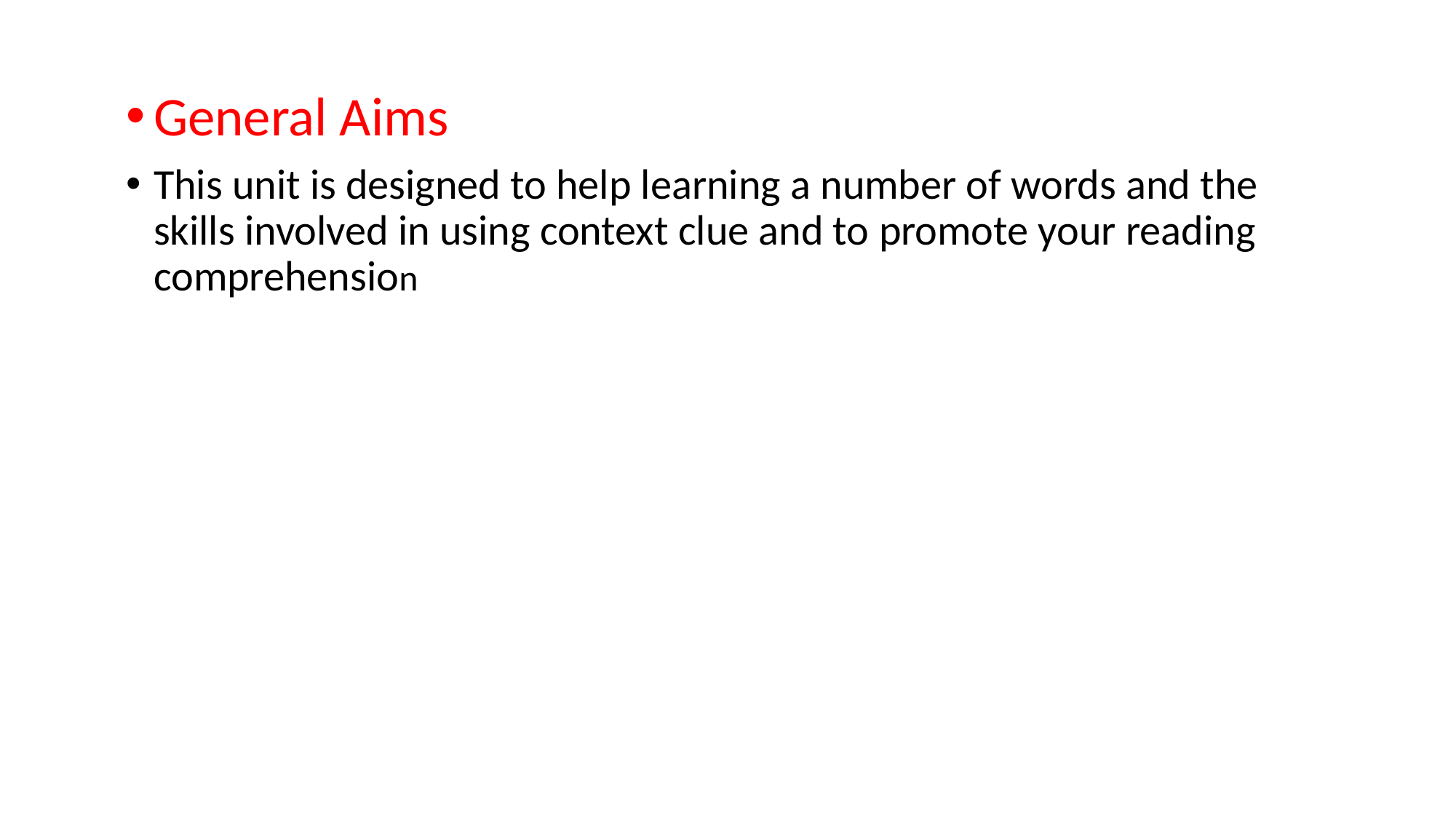

General Aims
This unit is designed to help learning a number of words and the skills involved in using context clue and to promote your reading comprehension